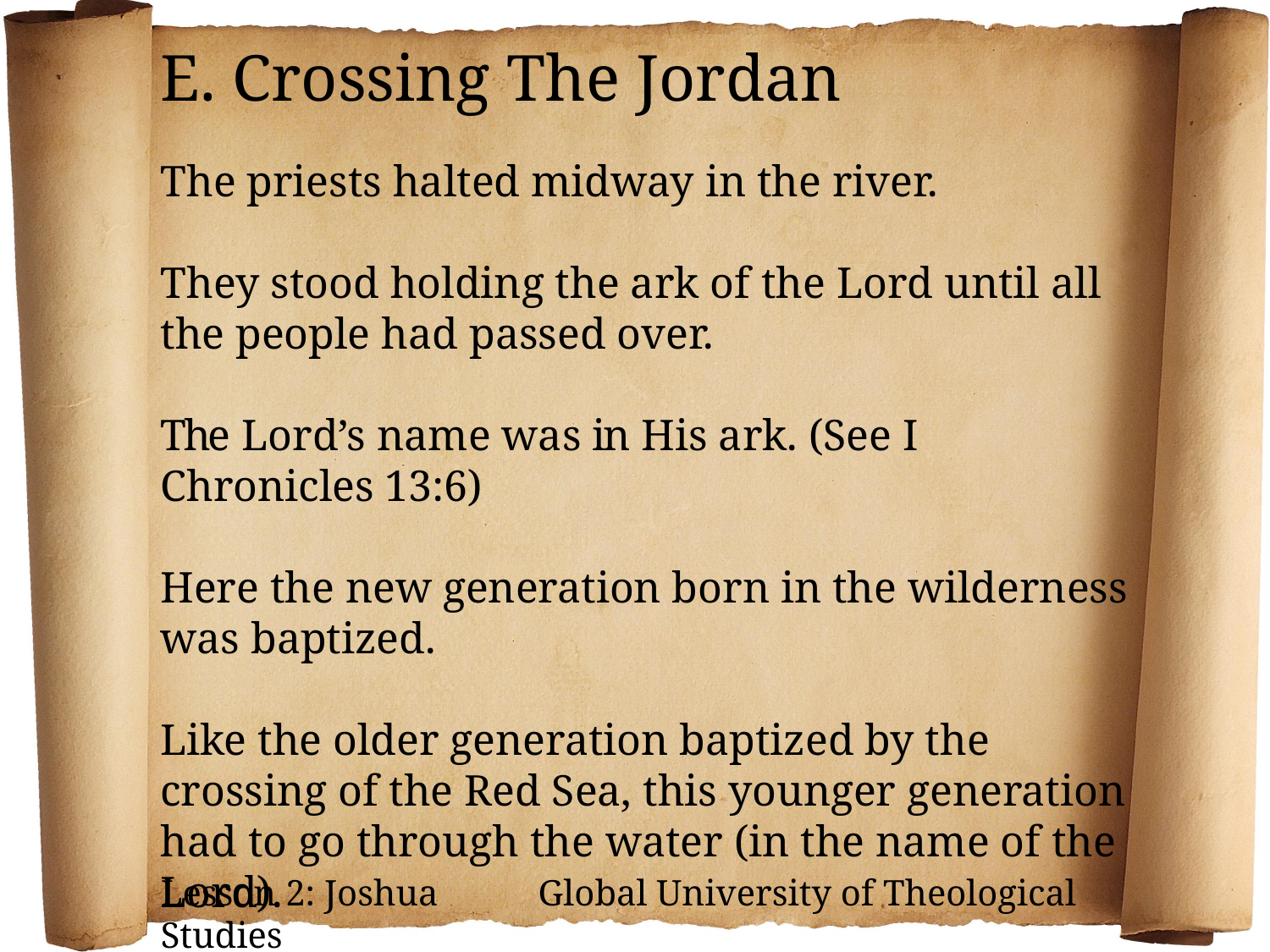

E. Crossing The Jordan
The priests halted midway in the river.

They stood holding the ark of the Lord until all the people had passed over.

The Lord’s name was in His ark. (See I Chronicles 13:6)

Here the new generation born in the wilderness was baptized.

Like the older generation baptized by the crossing of the Red Sea, this younger generation had to go through the water (in the name of the Lord).
Lesson 2: Joshua           Global University of Theological Studies